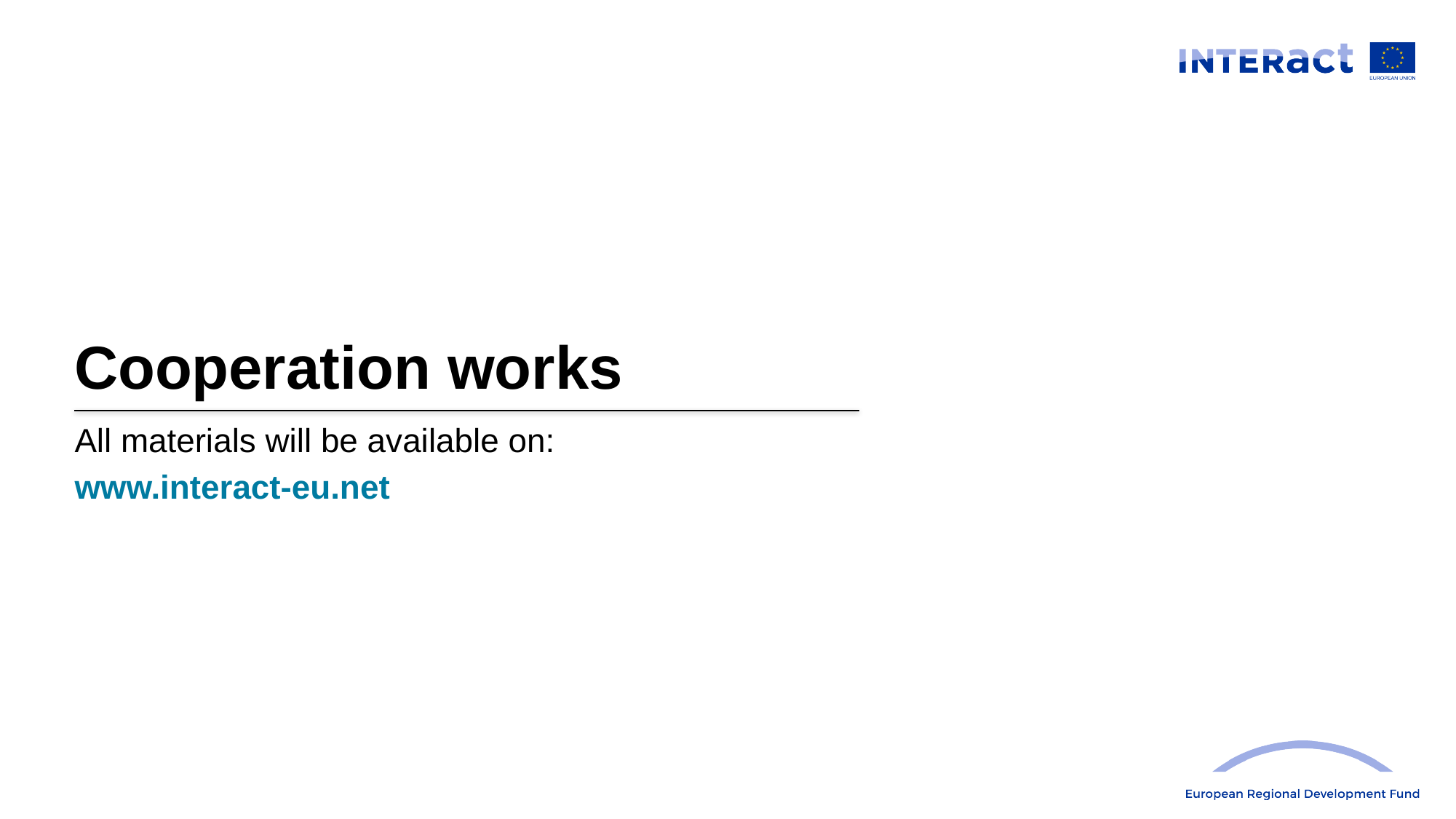

# Cooperation works
All materials will be available on:
www.interact-eu.net